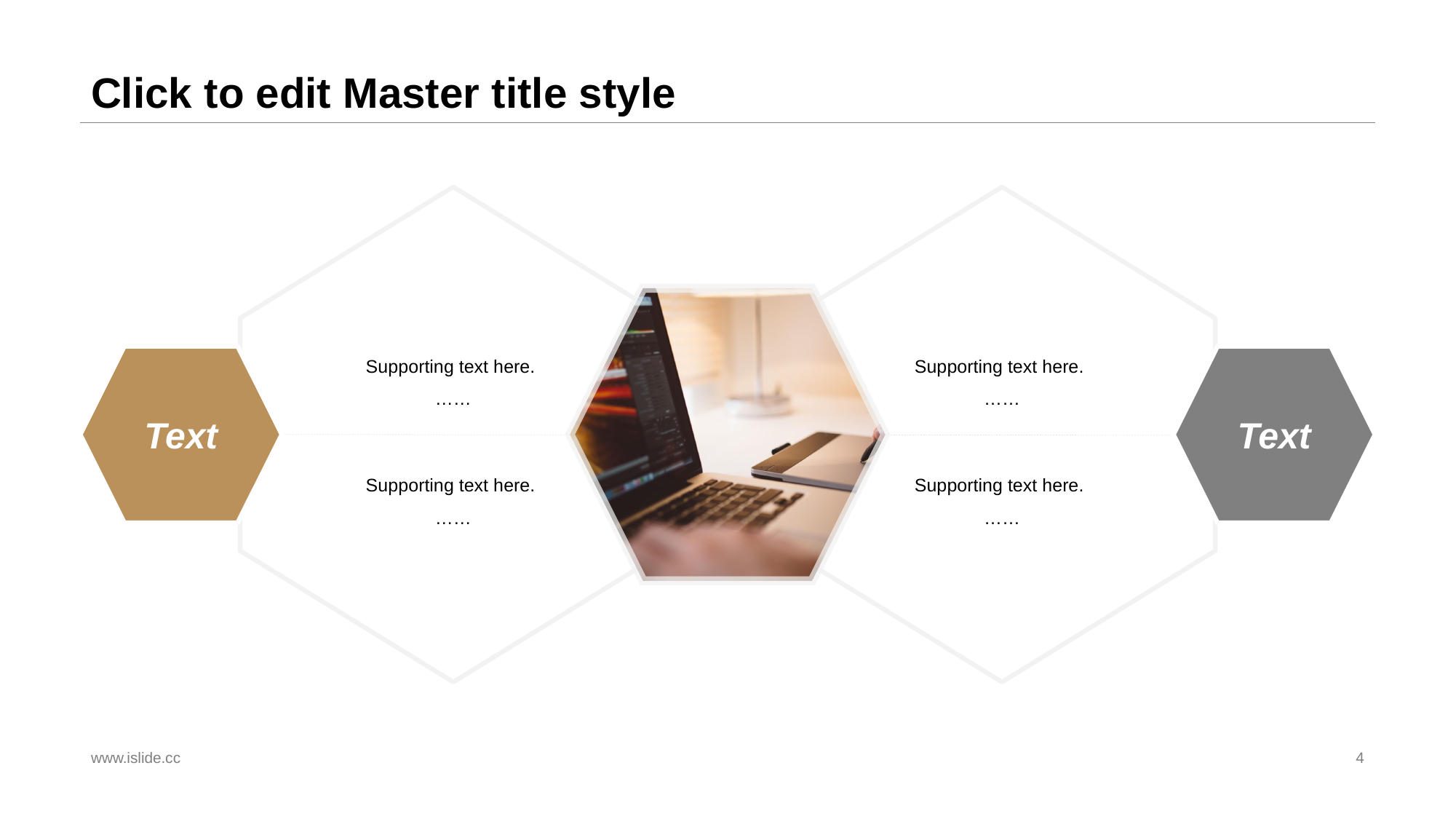

# Click to edit Master title style

Supporting text here.
……
Supporting text here.
……
Text
Text
Supporting text here.
……
Supporting text here.
……
www.islide.cc
4